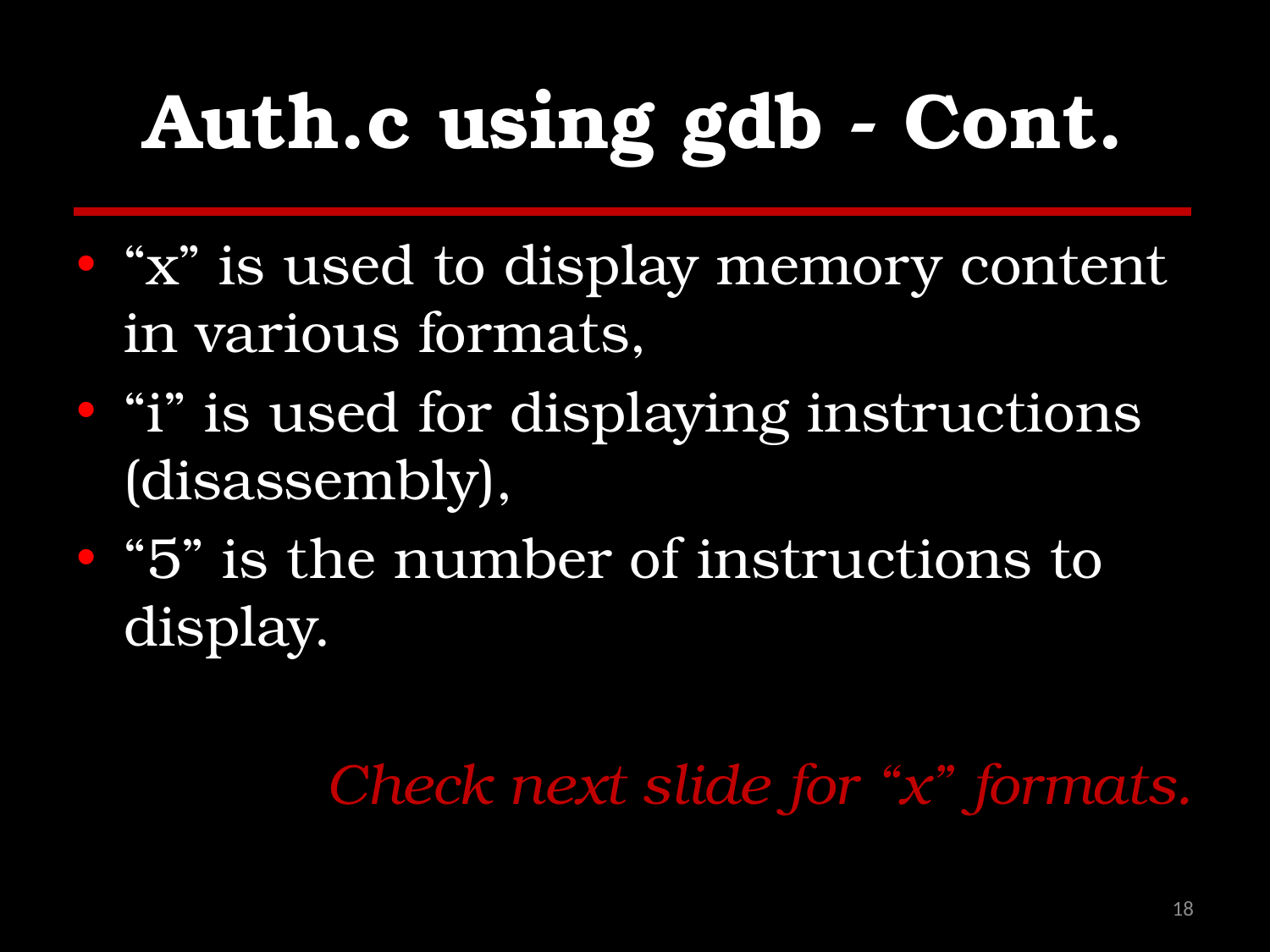

# Auth.c using gdb - Cont.
“x” is used to display memory content in various formats,
“i” is used for displaying instructions (disassembly),
“5” is the number of instructions to display.

Check next slide for “x” formats.
18